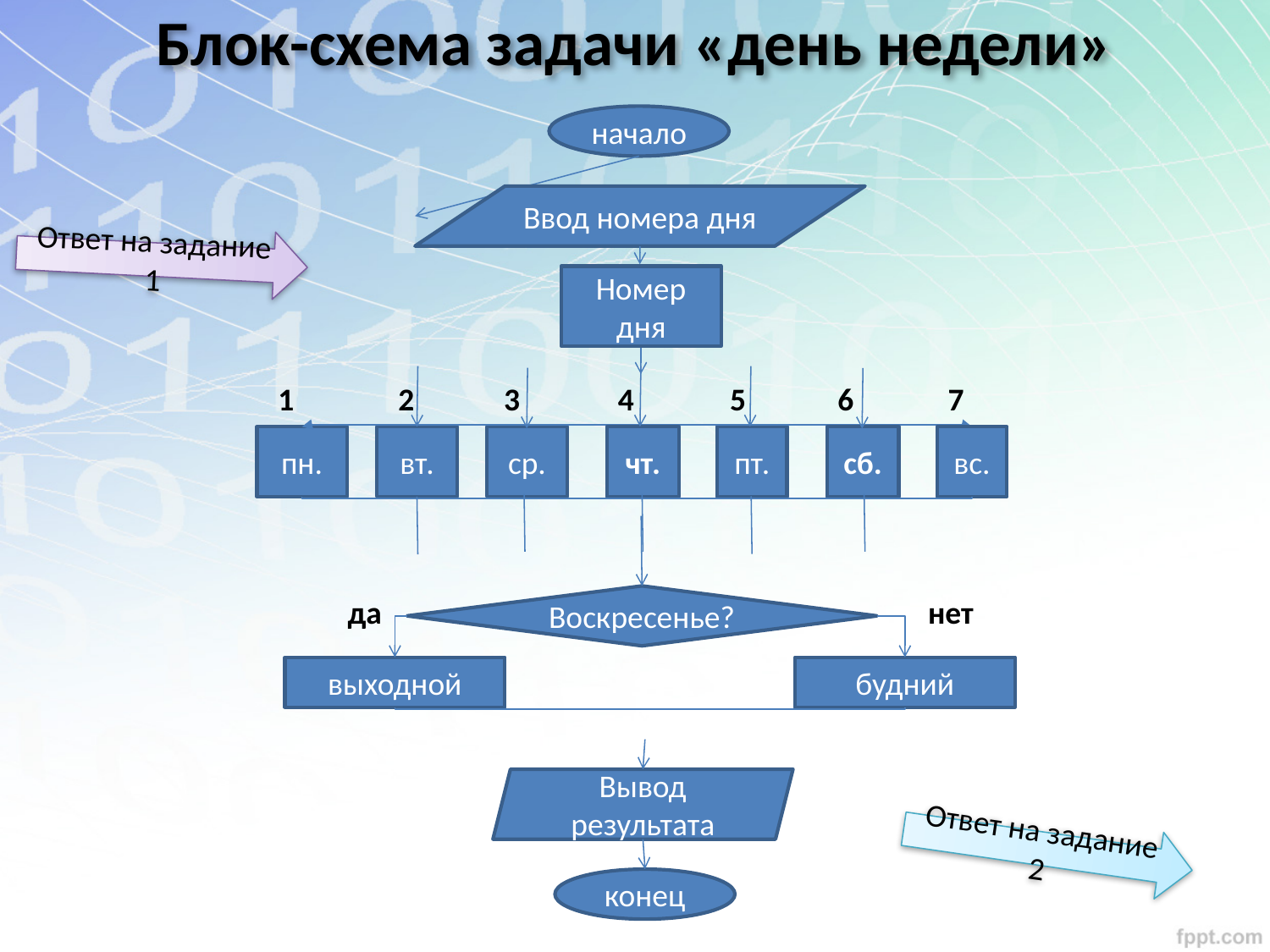

Блок-схема задачи «день недели»
начало
Ввод номера дня
Номер дня
5
3
4
6
7
1
2
пн.
вт.
ср.
чт.
пт.
сб.
вс.
да
Воскресенье?
нет
выходной
будний
Вывод результата
конец
Ответ на задание 1
Ответ на задание 2